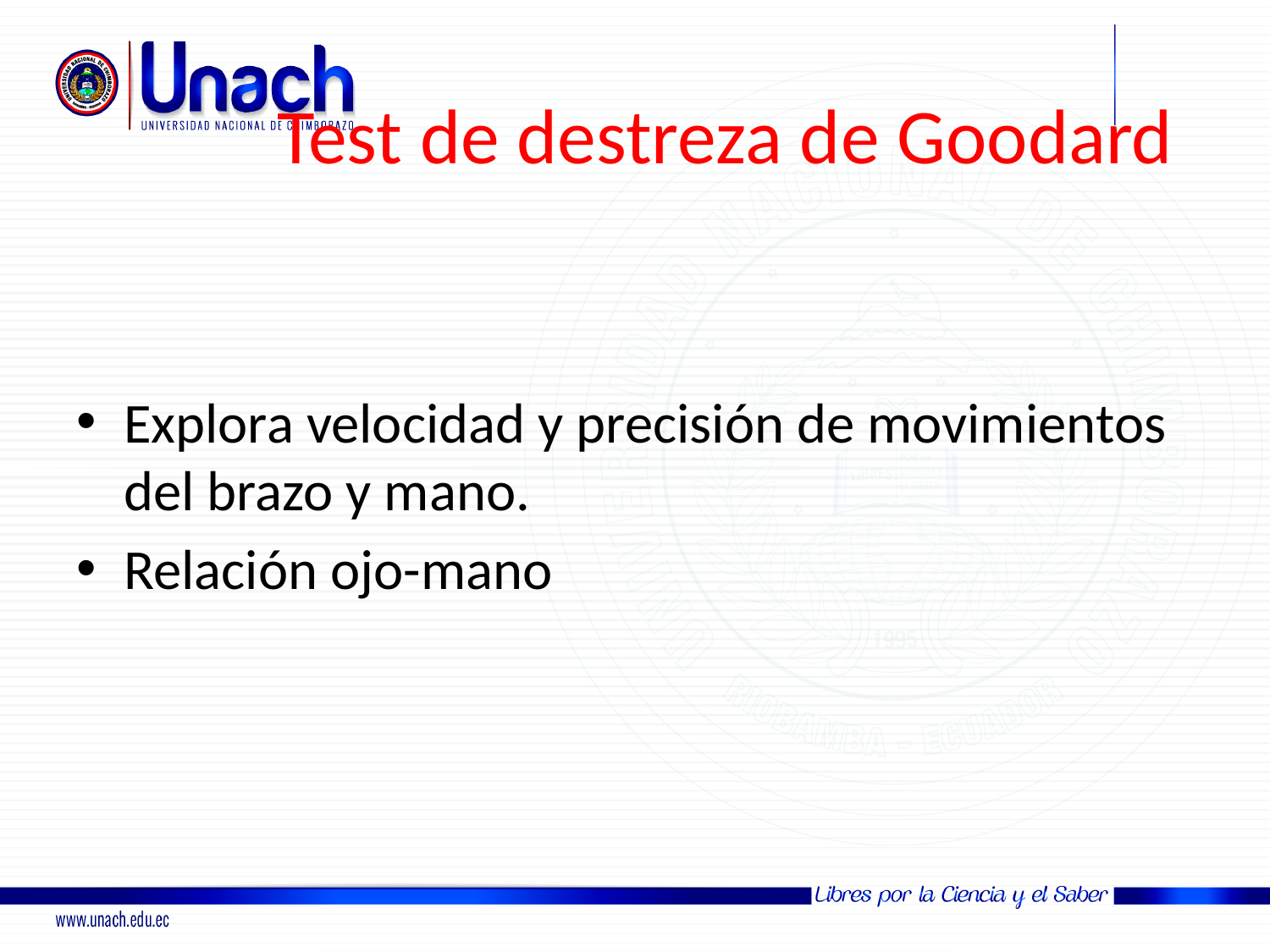

# Test de destreza de Goodard

Explora velocidad y precisión de movimientos del brazo y mano.
Relación ojo-mano